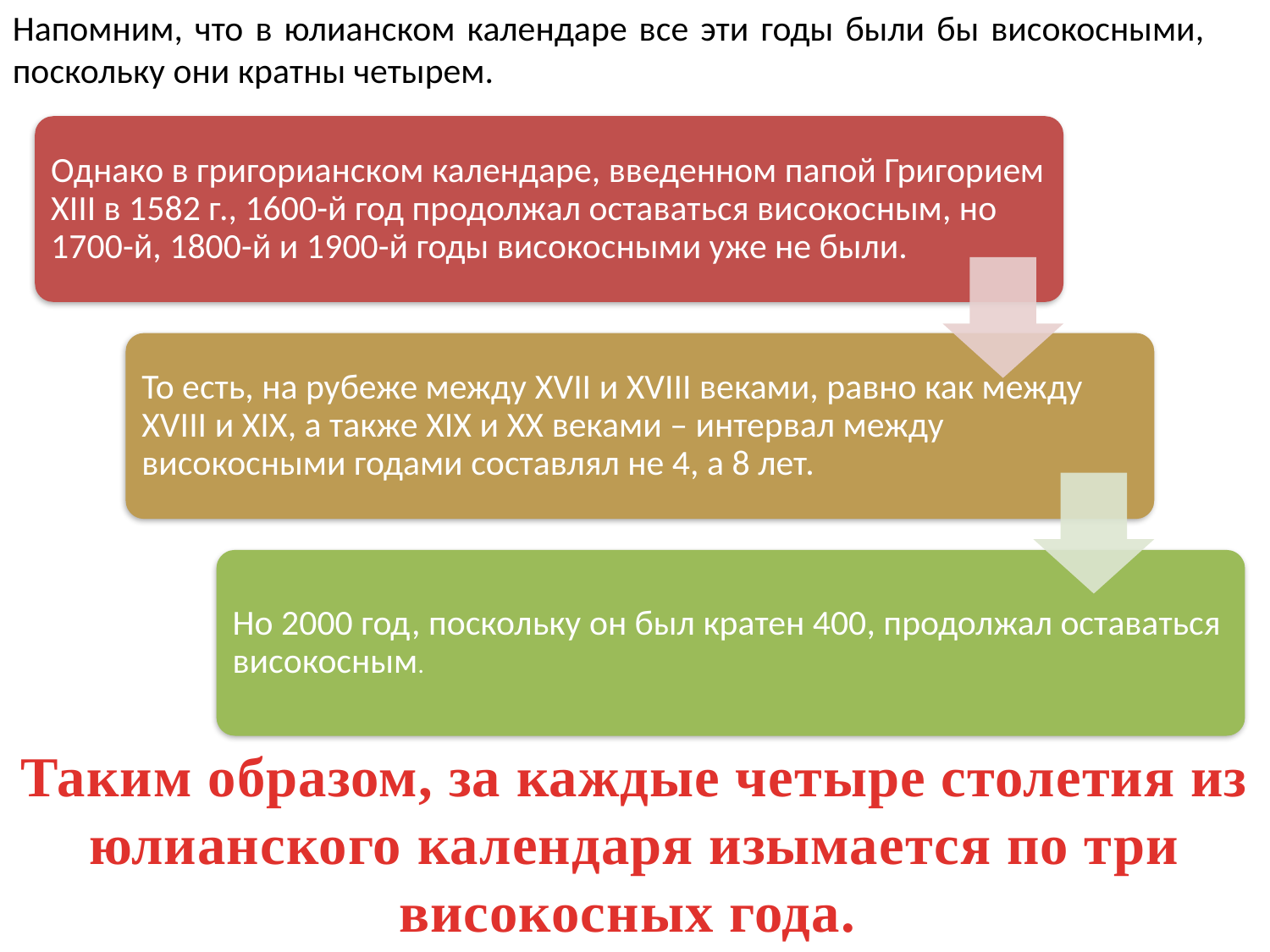

Напомним, что в юлианском календаре все эти годы были бы високосными, поскольку они кратны четырем.
Однако в григорианском календаре, введенном папой Григорием XIII в 1582 г., 1600-й год продолжал оставаться високосным, но 1700-й, 1800-й и 1900-й годы високосными уже не были.
То есть, на рубеже между XVII и XVIII веками, равно как между XVIII и XIX, а также XIX и XX веками – интервал между високосными годами составлял не 4, а 8 лет.
Но 2000 год, поскольку он был кратен 400, продолжал оставаться високосным.

Таким образом, за каждые четыре столетия из юлианского календаря изымается по три високосных года.